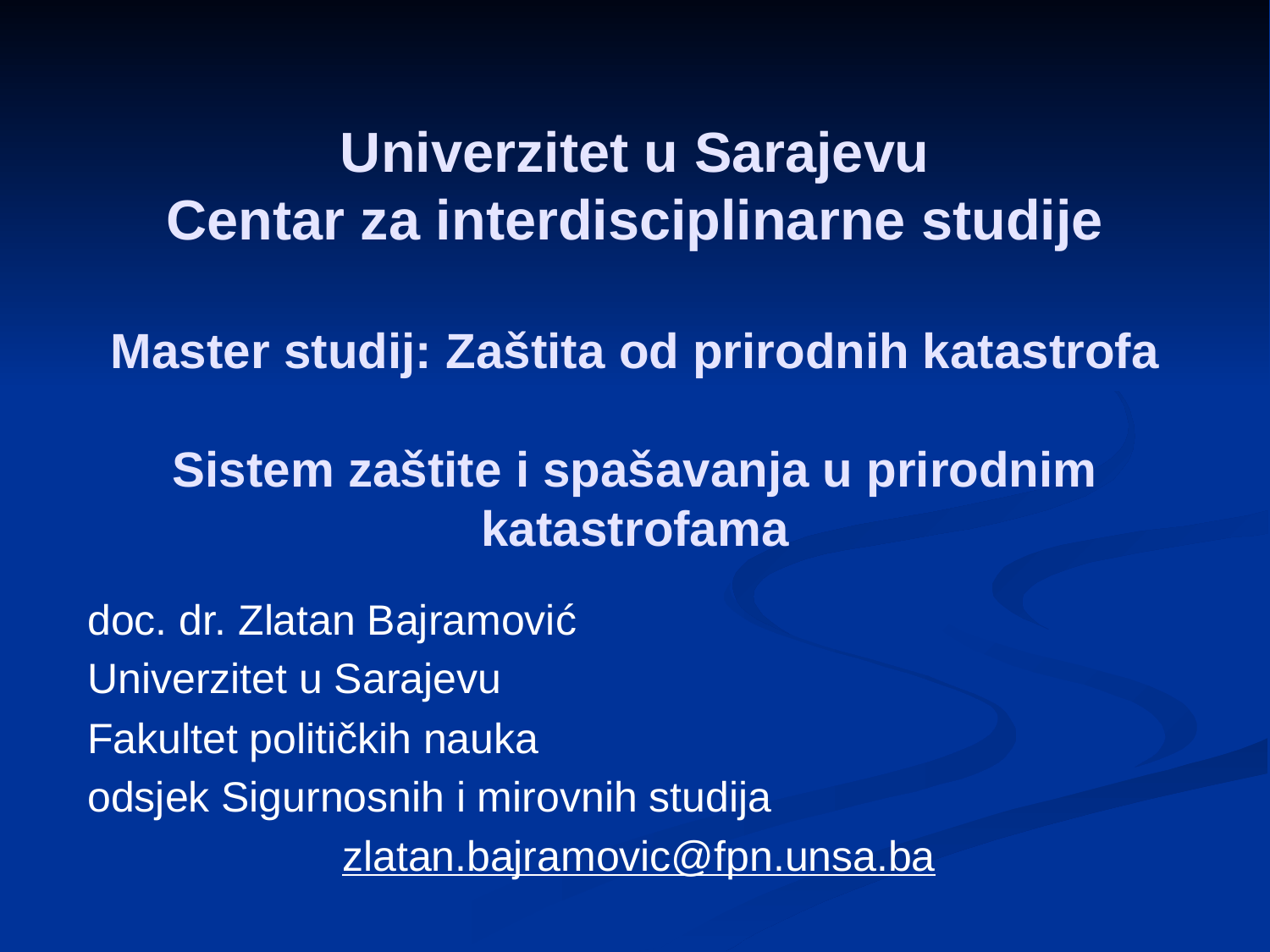

# Univerzitet u Sarajevu Centar za interdisciplinarne studije Master studij: Zaštita od prirodnih katastrofa Sistem zaštite i spašavanja u prirodnim katastrofama
doc. dr. Zlatan Bajramović
Univerzitet u Sarajevu
Fakultet političkih nauka
odsjek Sigurnosnih i mirovnih studija
zlatan.bajramovic@fpn.unsa.ba